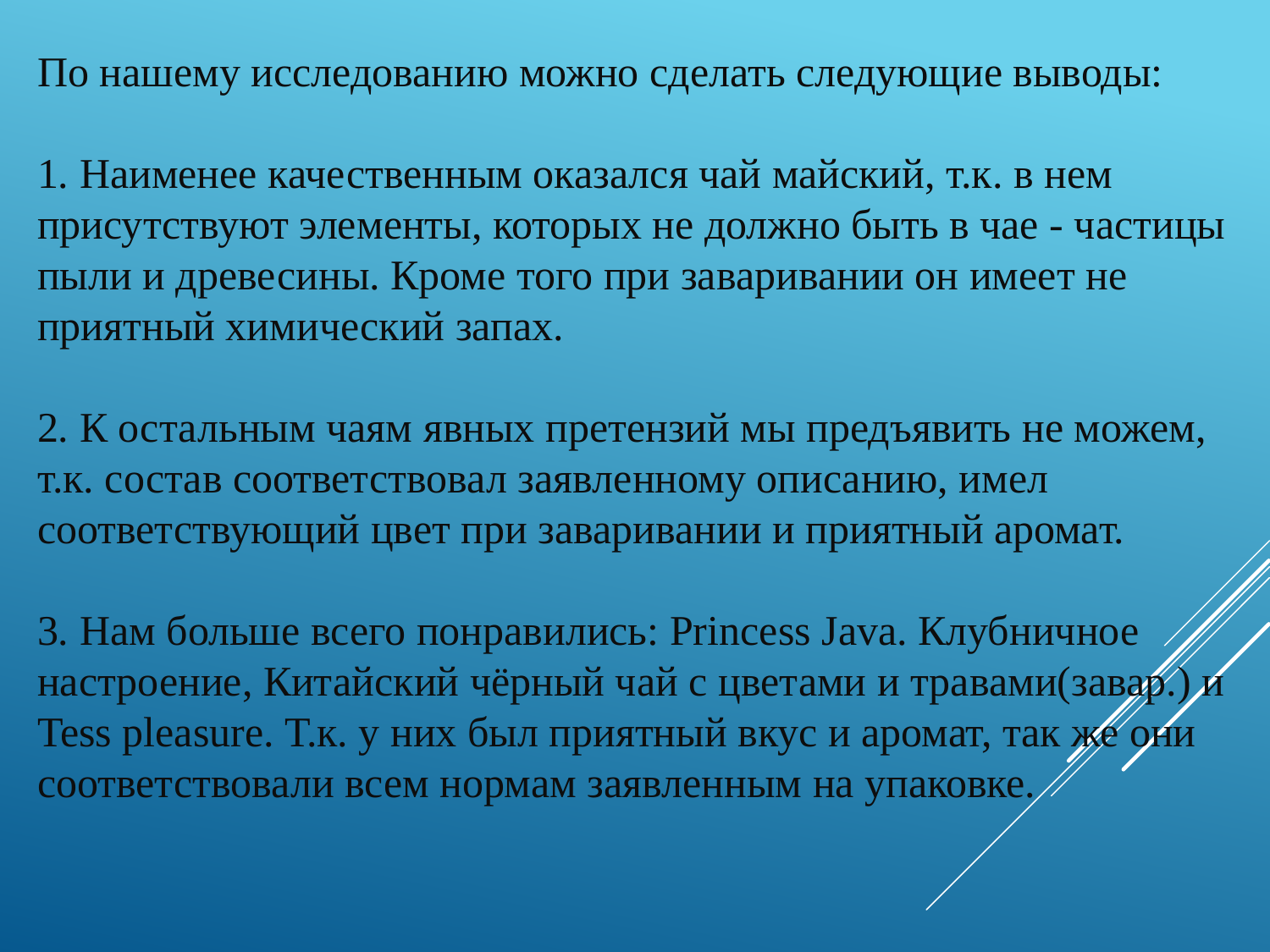

По нашему исследованию можно сделать следующие выводы:
1. Наименее качественным оказался чай майский, т.к. в нем присутствуют элементы, которых не должно быть в чае - частицы пыли и древесины. Кроме того при заваривании он имеет не приятный химический запах.
2. К остальным чаям явных претензий мы предъявить не можем, т.к. состав соответствовал заявленному описанию, имел соответствующий цвет при заваривании и приятный аромат.

3. Нам больше всего понравились: Princess Java. Клубничное настроение, Китайский чёрный чай с цветами и травами(завар.) и Tess pleasure. Т.к. у них был приятный вкус и аромат, так же они соответствовали всем нормам заявленным на упаковке.
#